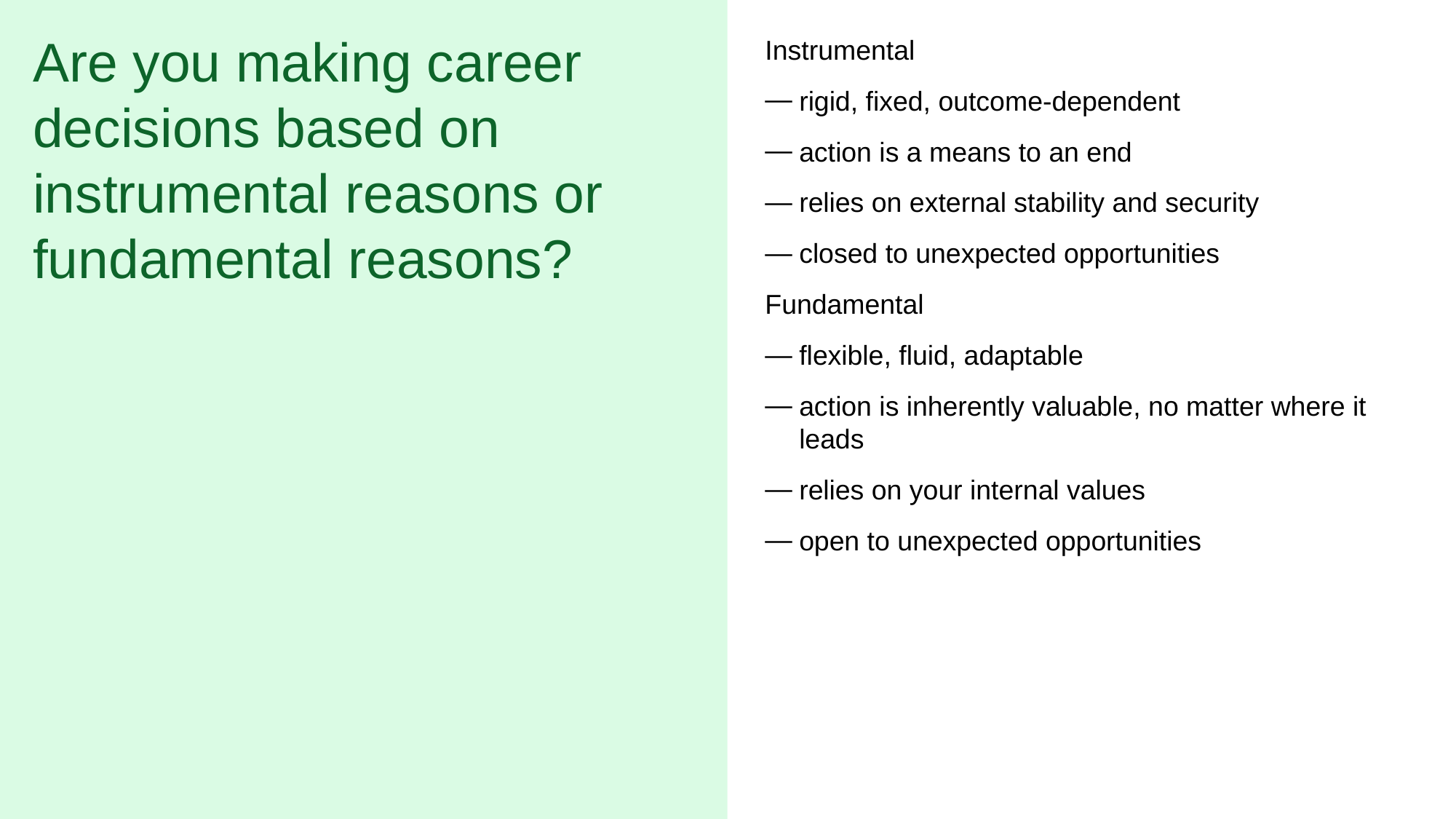

Are you making career decisions based on instrumental reasons or fundamental reasons?
Instrumental
rigid, fixed, outcome-dependent
action is a means to an end
relies on external stability and security
closed to unexpected opportunities
Fundamental
flexible, fluid, adaptable
action is inherently valuable, no matter where it leads
relies on your internal values
open to unexpected opportunities